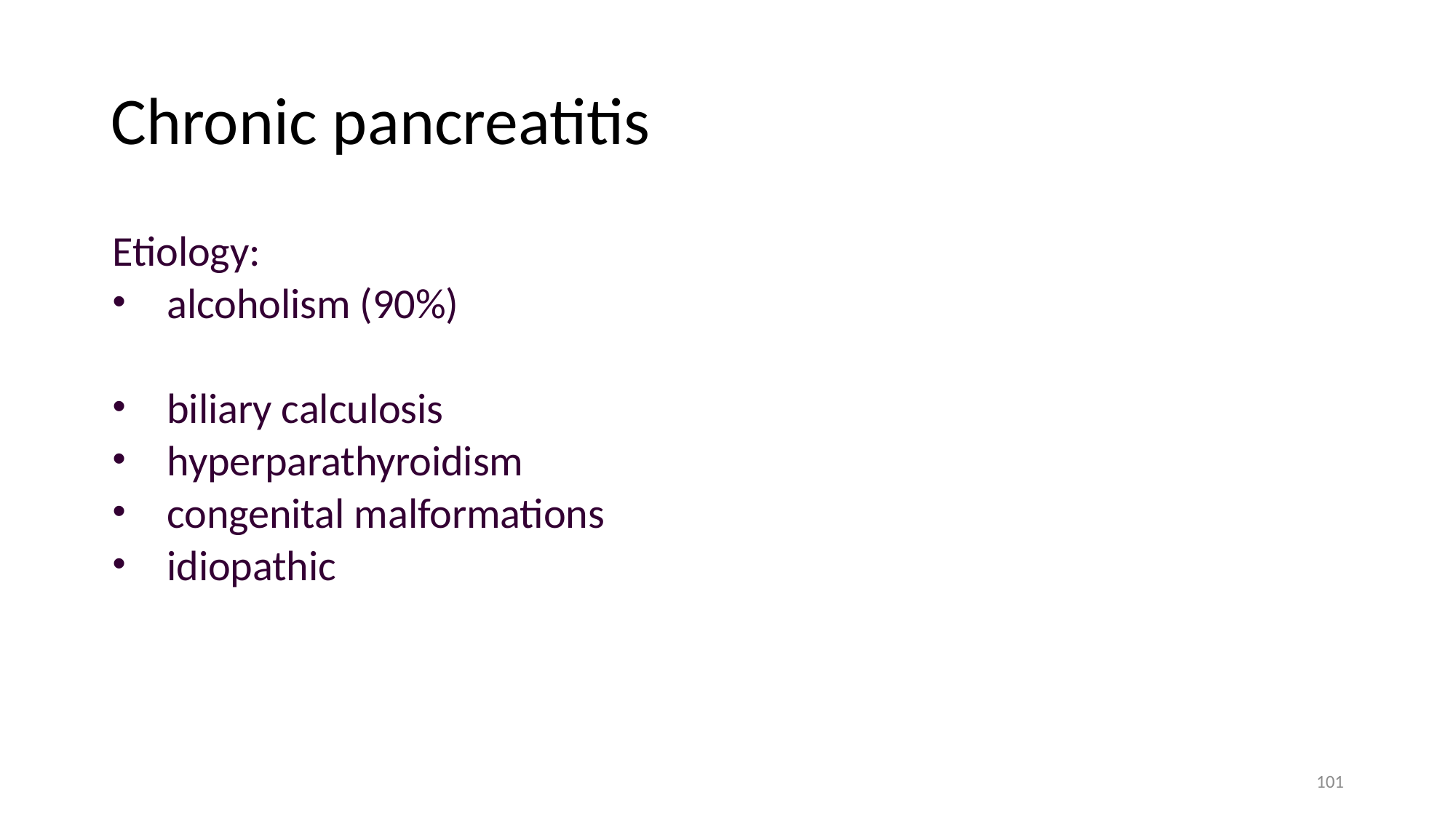

# Chronic pancreatitis
Etiology:
alcoholism (90%)

biliary calculosis
hyperparathyroidism
congenital malformations
idiopathic
101